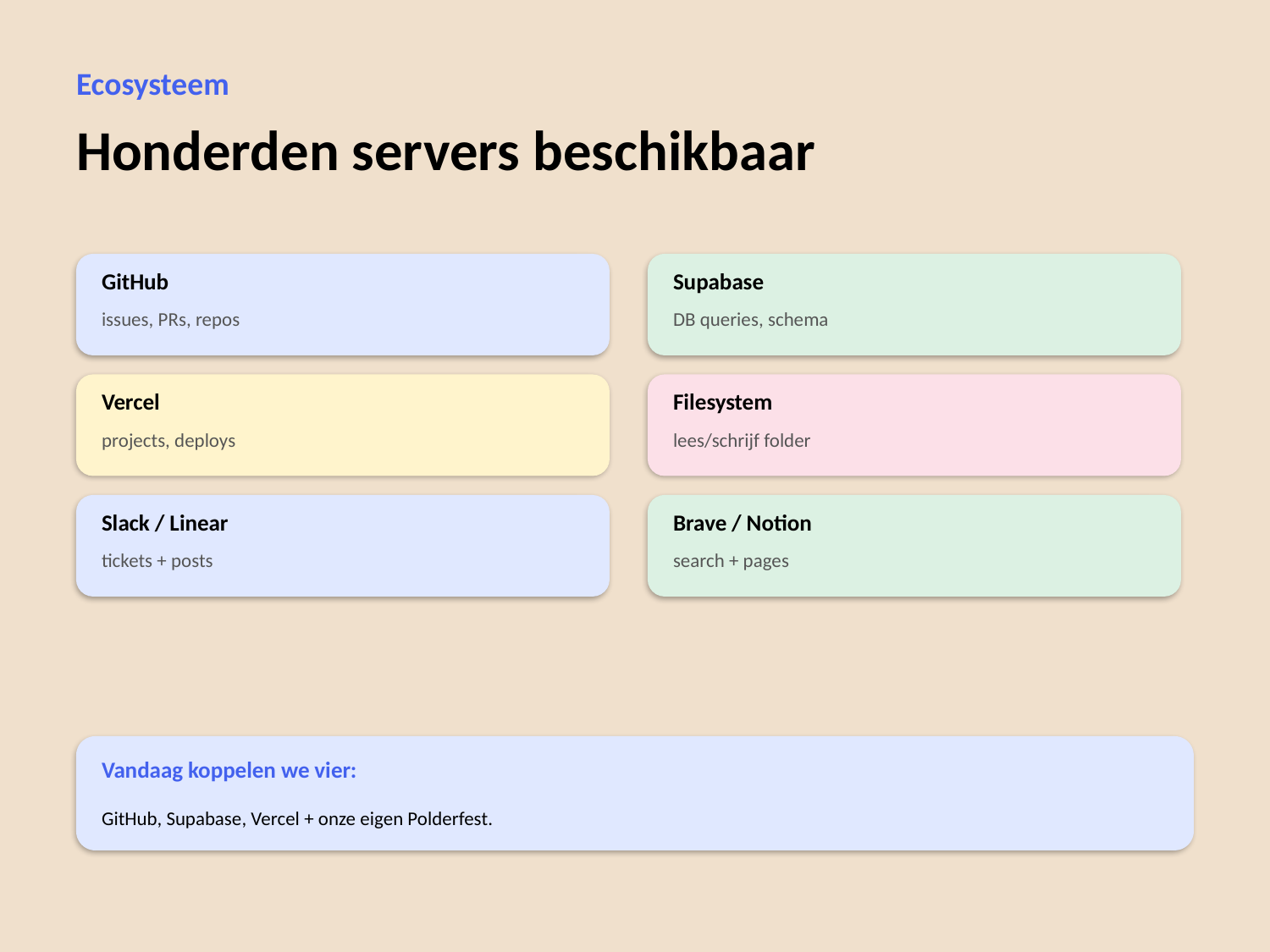

Ecosysteem
Honderden servers beschikbaar

GitHub
Supabase
issues, PRs, repos
DB queries, schema

Vercel
Filesystem
projects, deploys
lees/schrijf folder

Slack / Linear
Brave / Notion
tickets + posts
search + pages

Vandaag koppelen we vier:
GitHub, Supabase, Vercel + onze eigen Polderfest.